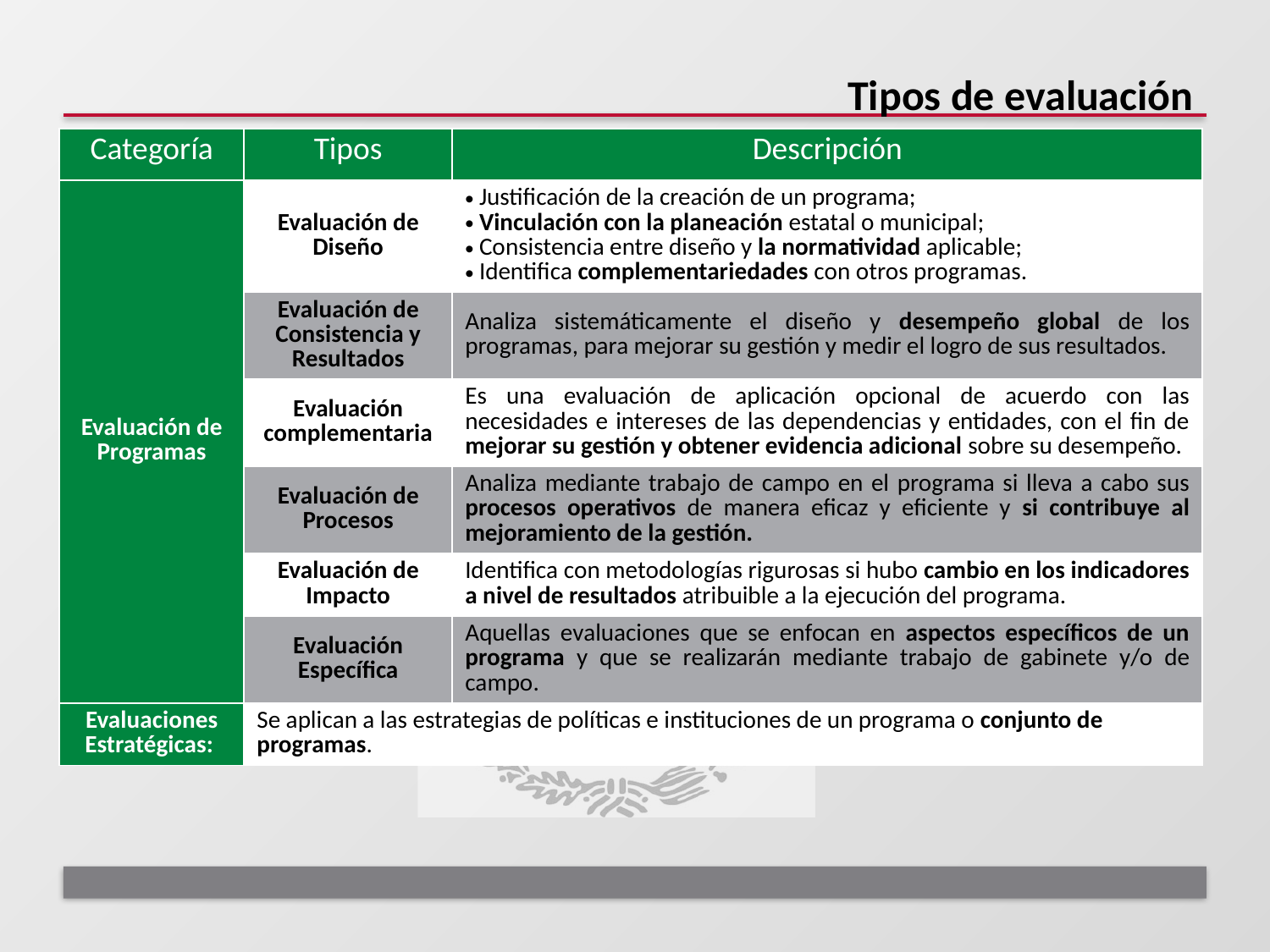

# Tipos de evaluación
| Categoría | Tipos | Descripción |
| --- | --- | --- |
| Evaluación de Programas | Evaluación de Diseño | Justificación de la creación de un programa; Vinculación con la planeación estatal o municipal; Consistencia entre diseño y la normatividad aplicable; Identifica complementariedades con otros programas. |
|  | Evaluación de Consistencia y Resultados | Analiza sistemáticamente el diseño y desempeño global de los programas, para mejorar su gestión y medir el logro de sus resultados. |
|  | Evaluación complementaria | Es una evaluación de aplicación opcional de acuerdo con las necesidades e intereses de las dependencias y entidades, con el fin de mejorar su gestión y obtener evidencia adicional sobre su desempeño. |
|  | Evaluación de Procesos | Analiza mediante trabajo de campo en el programa si lleva a cabo sus procesos operativos de manera eficaz y eficiente y si contribuye al mejoramiento de la gestión. |
|  | Evaluación de Impacto | Identifica con metodologías rigurosas si hubo cambio en los indicadores a nivel de resultados atribuible a la ejecución del programa. |
|  | Evaluación Específica | Aquellas evaluaciones que se enfocan en aspectos específicos de un programa y que se realizarán mediante trabajo de gabinete y/o de campo. |
| Evaluaciones Estratégicas: | Se aplican a las estrategias de políticas e instituciones de un programa o conjunto de programas. |  |